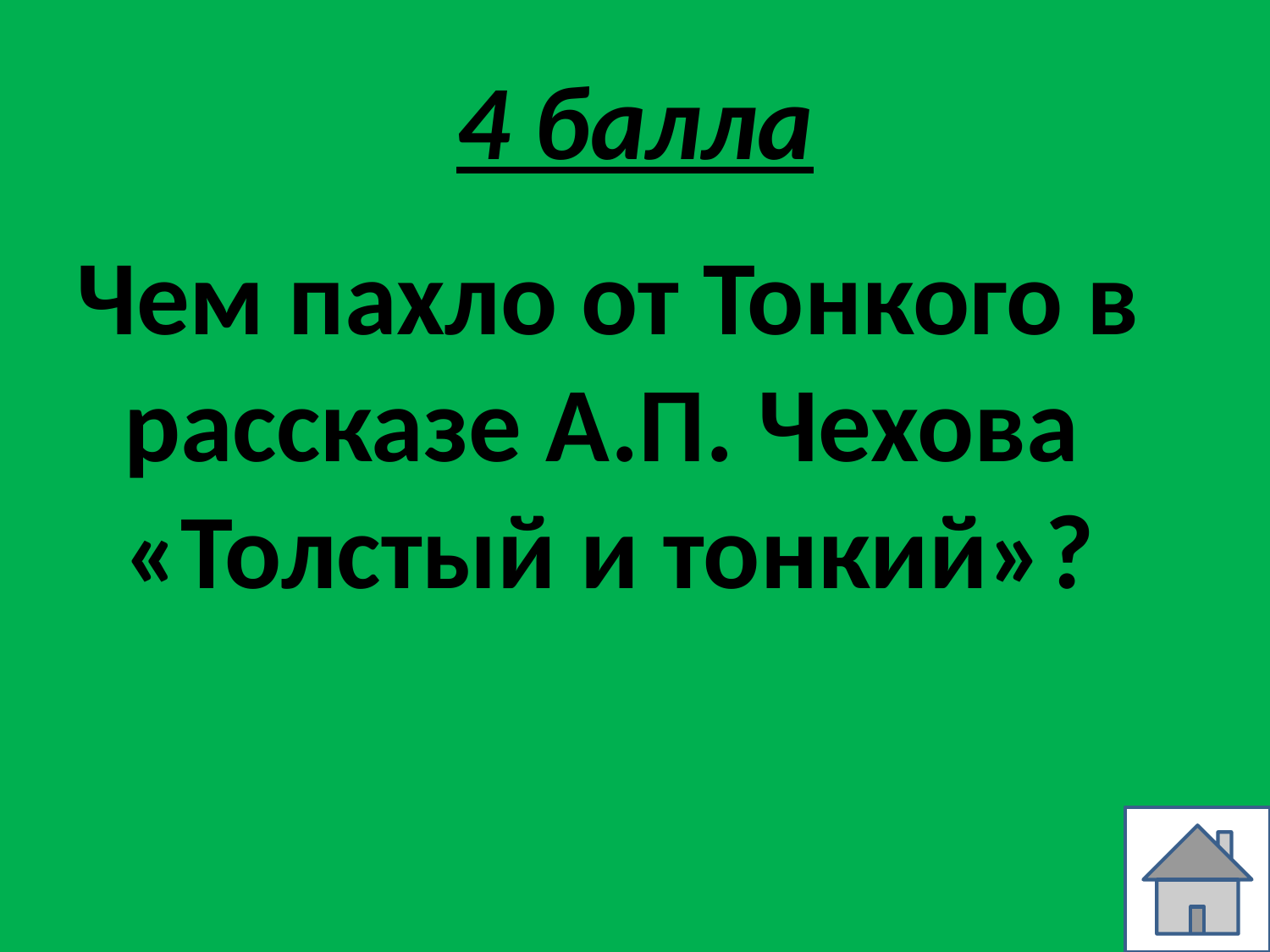

# 4 балла
Чем пахло от Тонкого в рассказе А.П. Чехова «Толстый и тонкий»?